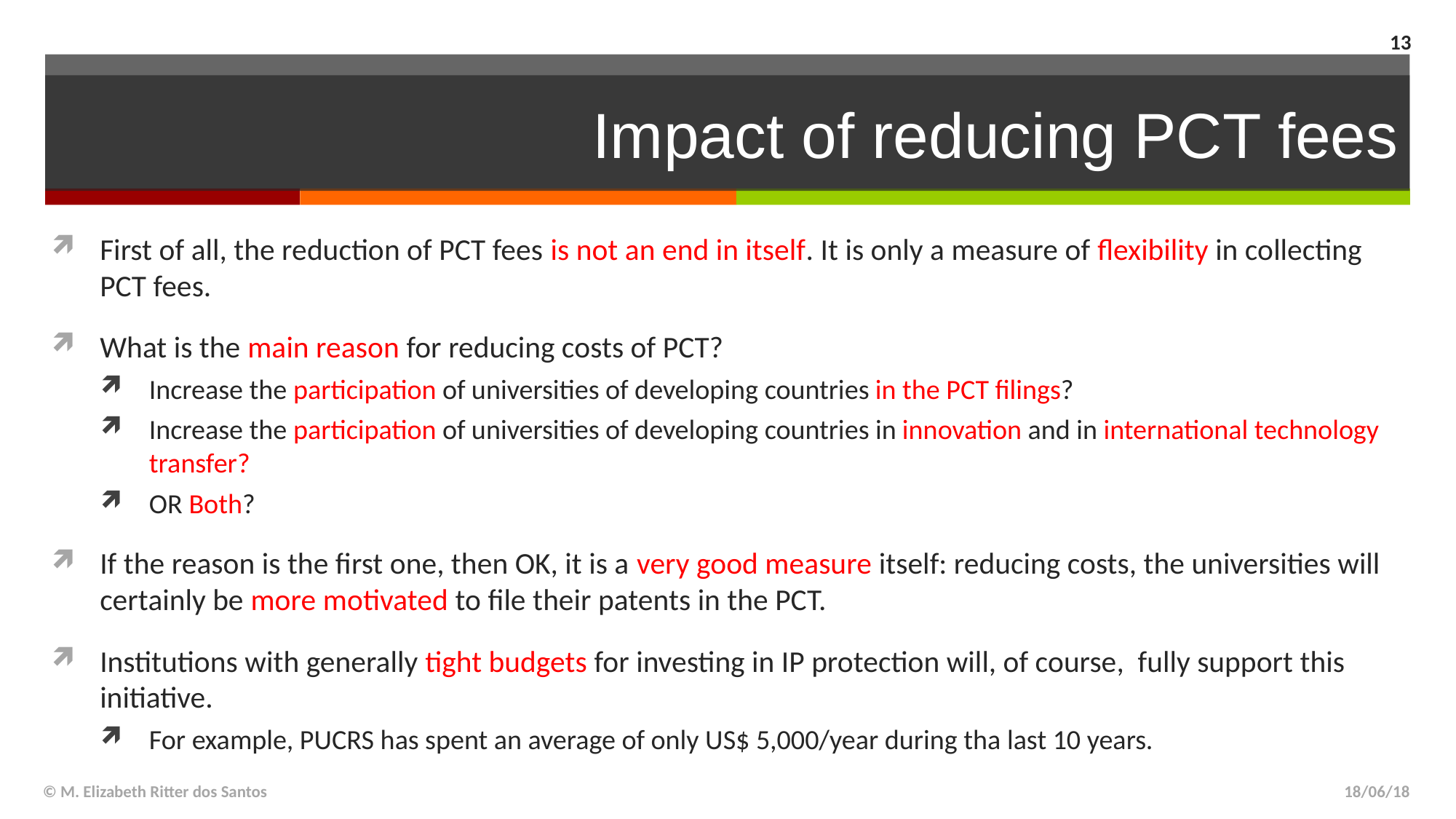

13
# Impact of reducing PCT fees
First of all, the reduction of PCT fees is not an end in itself. It is only a measure of flexibility in collecting PCT fees.
What is the main reason for reducing costs of PCT?
Increase the participation of universities of developing countries in the PCT filings?
Increase the participation of universities of developing countries in innovation and in international technology transfer?
OR Both?
If the reason is the first one, then OK, it is a very good measure itself: reducing costs, the universities will certainly be more motivated to file their patents in the PCT.
Institutions with generally tight budgets for investing in IP protection will, of course,  fully support this initiative.
For example, PUCRS has spent an average of only US$ 5,000/year during tha last 10 years.

© M. Elizabeth Ritter dos Santos
18/06/18